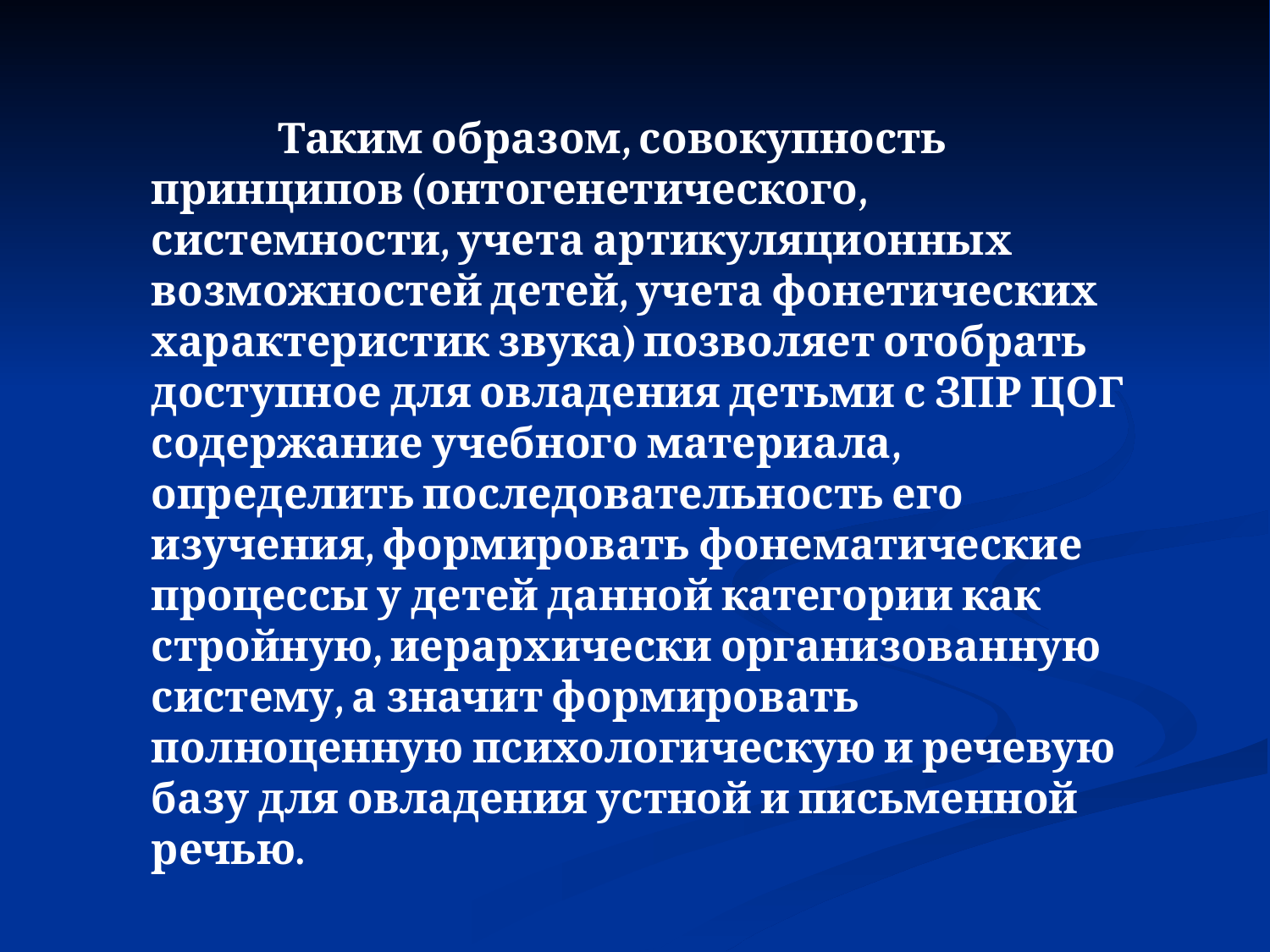

Таким образом, совокупность принципов (онтогенетического, системности, учета артикуляционных возможностей детей, учета фонетических характеристик звука) позволяет отобрать доступное для овладения детьми с ЗПР ЦОГ содержание учебного материала, определить последовательность его изучения, формировать фонематические процессы у детей данной категории как стройную, иерархически организованную систему, а значит формировать полноценную психологическую и речевую базу для овладения устной и письменной речью.